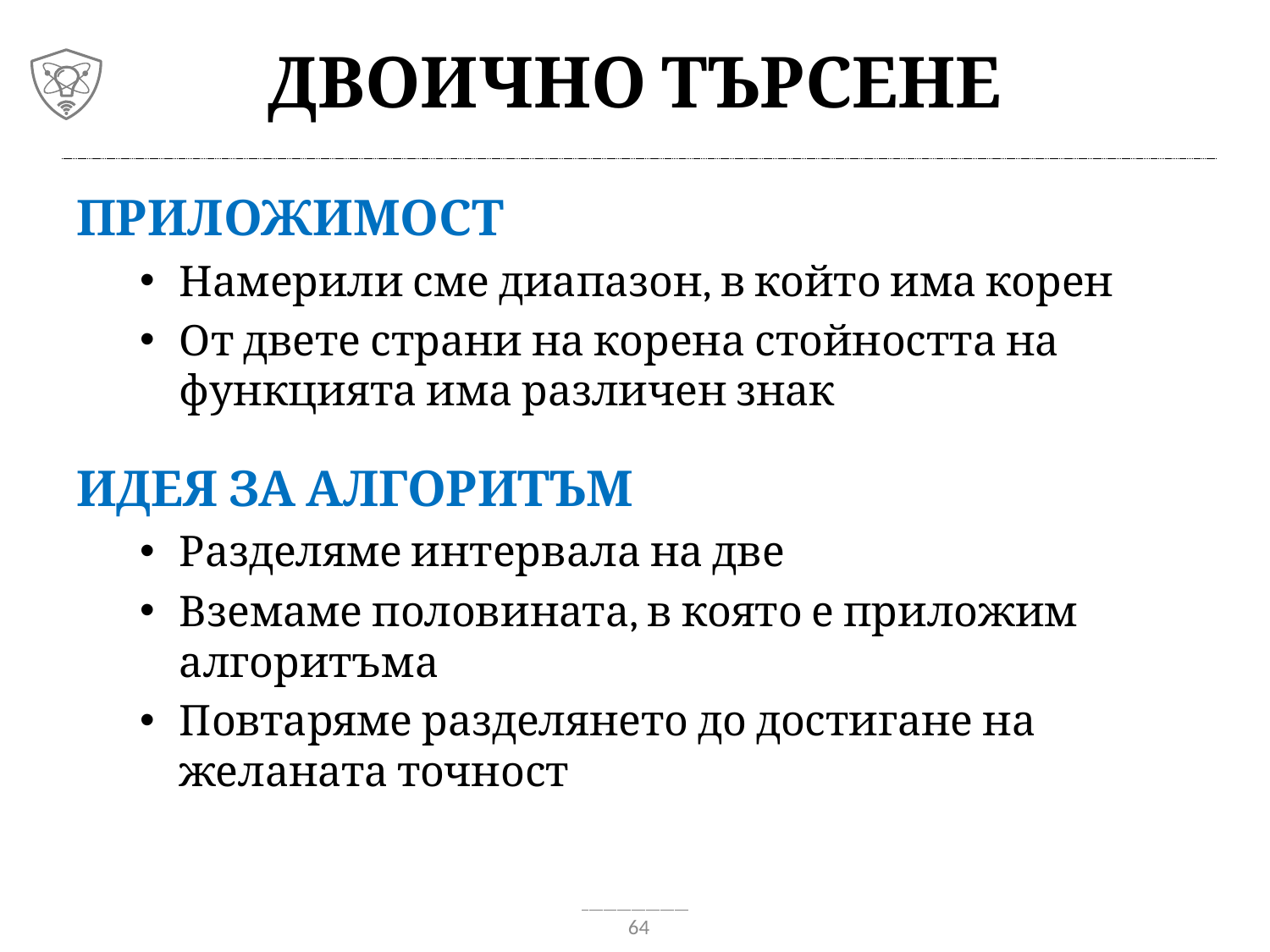

# Двоично търсене
Приложимост
Намерили сме диапазон, в който има корен
От двете страни на корена стойността на функцията има различен знак
Идея за алгоритъм
Разделяме интервала на две
Вземаме половината, в която е приложим алгоритъма
Повтаряме разделянето до достигане на желаната точност
64